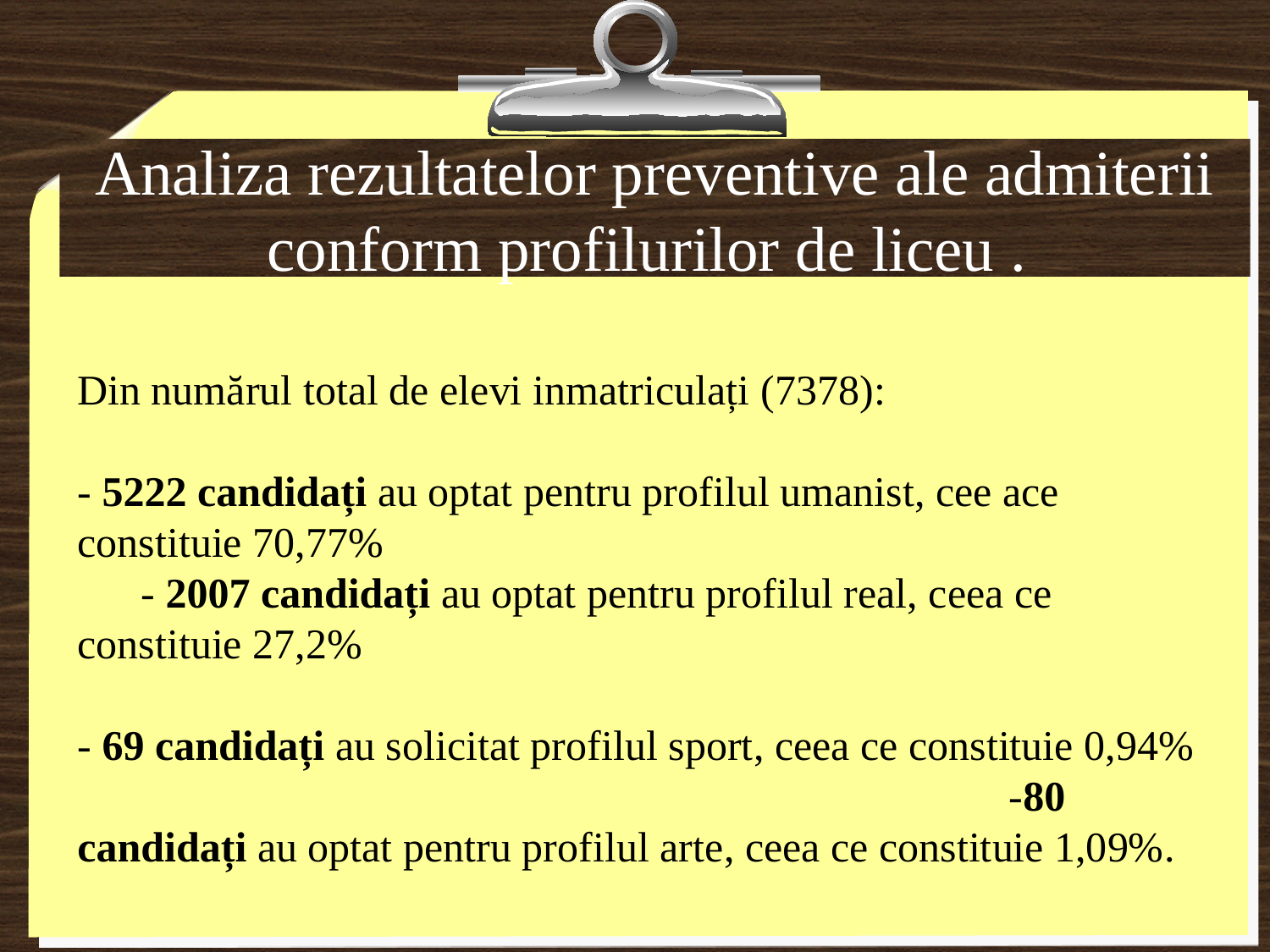

# Analiza rezultatelor preventive ale admiterii conform profilurilor de liceu .

Din numărul total de elevi inmatriculați (7378):

- 5222 candidați au optat pentru profilul umanist, cee ace constituie 70,77%                                                                                    - 2007 candidați au optat pentru profilul real, ceea ce constituie 27,2%
- 69 candidați au solicitat profilul sport, ceea ce constituie 0,94%                                                                                         -80 candidați au optat pentru profilul arte, ceea ce constituie 1,09%.